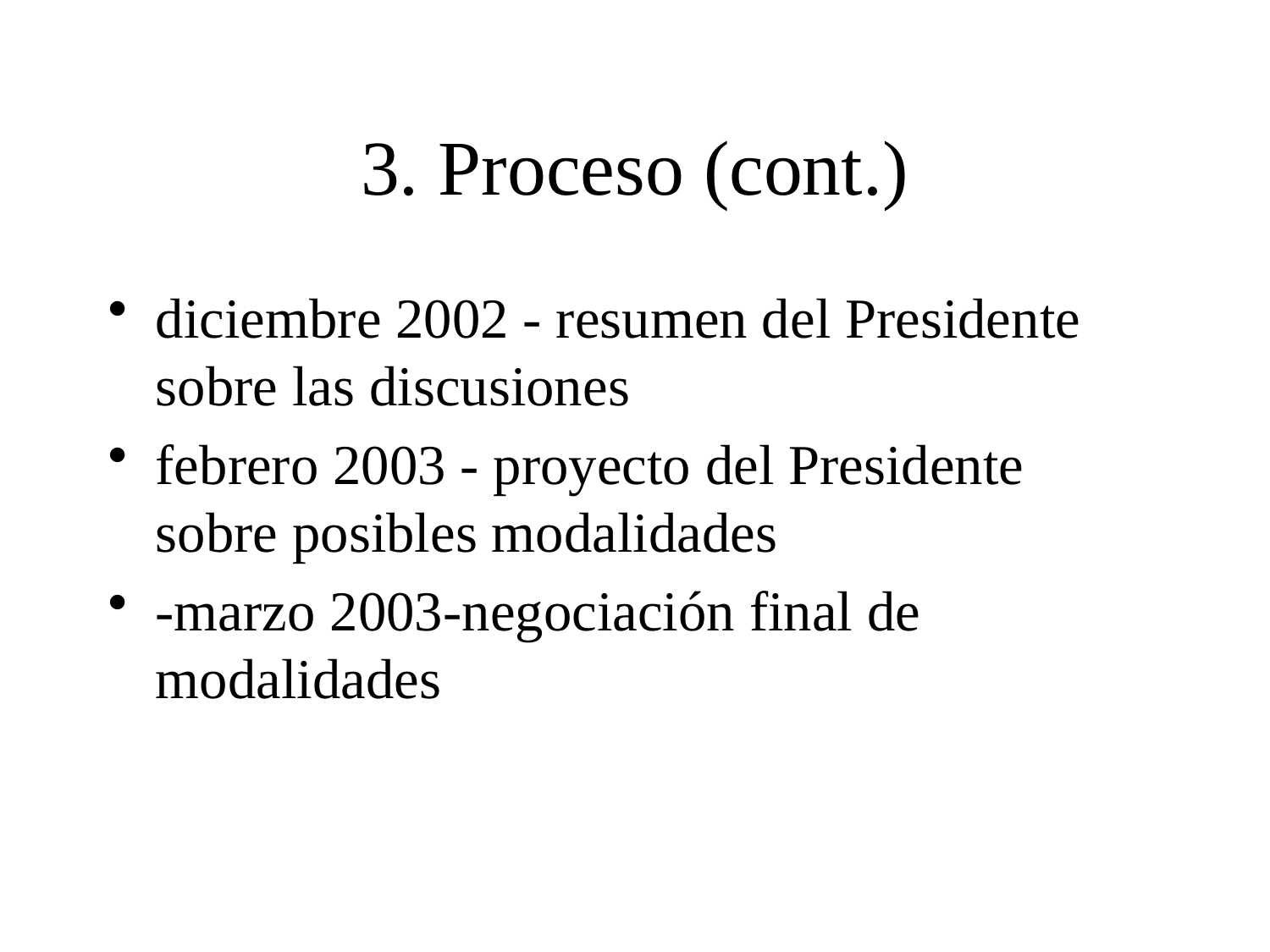

# 3. Proceso (cont.)
diciembre 2002 - resumen del Presidente sobre las discusiones
febrero 2003 - proyecto del Presidente sobre posibles modalidades
-marzo 2003-negociación final de modalidades